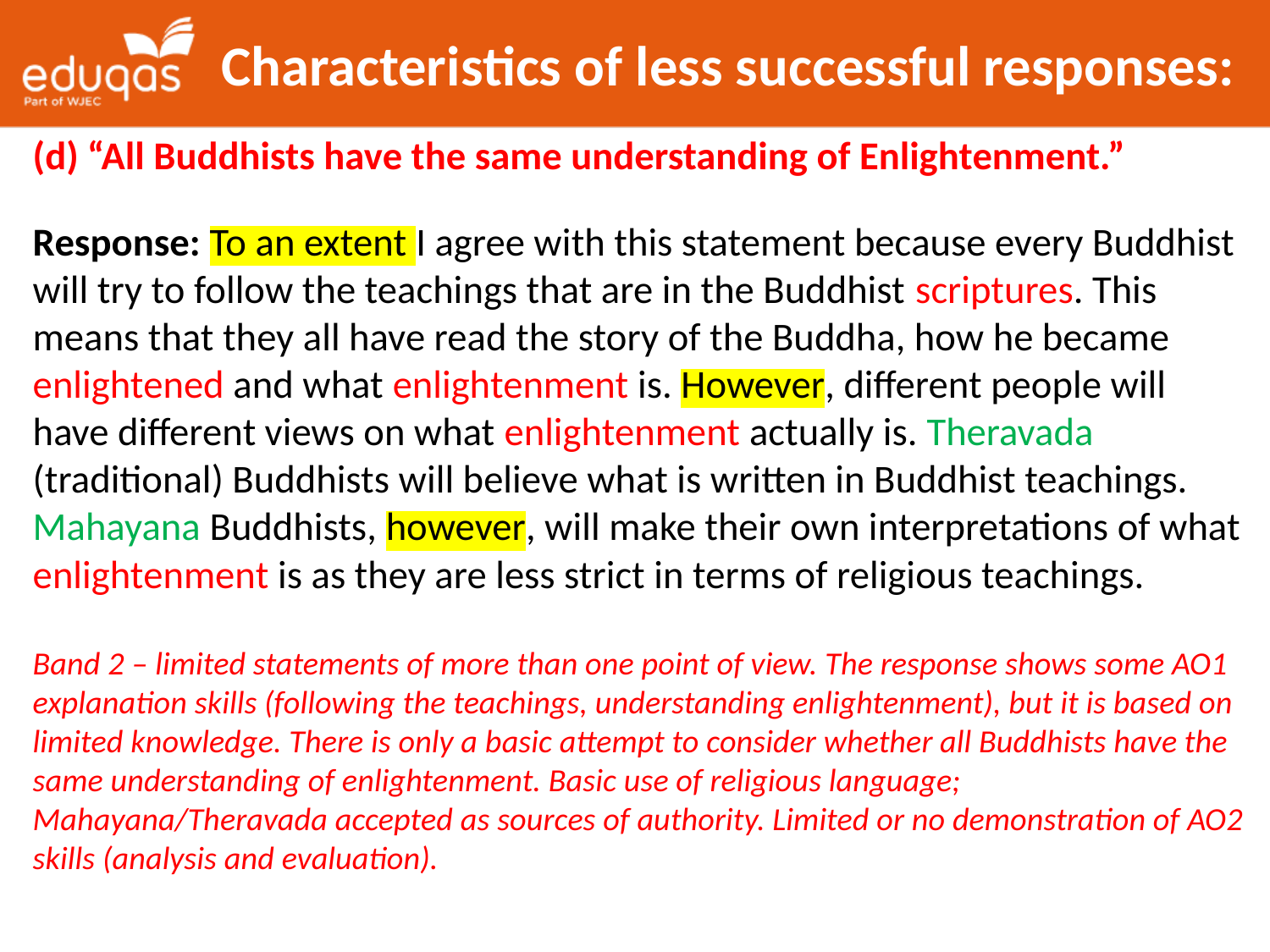

# Characteristics of less successful responses:
(d) “All Buddhists have the same understanding of Enlightenment.”

Response: To an extent I agree with this statement because every Buddhist will try to follow the teachings that are in the Buddhist scriptures. This means that they all have read the story of the Buddha, how he became enlightened and what enlightenment is. However, different people will have different views on what enlightenment actually is. Theravada (traditional) Buddhists will believe what is written in Buddhist teachings. Mahayana Buddhists, however, will make their own interpretations of what enlightenment is as they are less strict in terms of religious teachings.

Band 2 – limited statements of more than one point of view. The response shows some AO1 explanation skills (following the teachings, understanding enlightenment), but it is based on  limited knowledge. There is only a basic attempt to consider whether all Buddhists have the same understanding of enlightenment. Basic use of religious language; Mahayana/Theravada accepted as sources of authority. Limited or no demonstration of AO2 skills (analysis and evaluation).